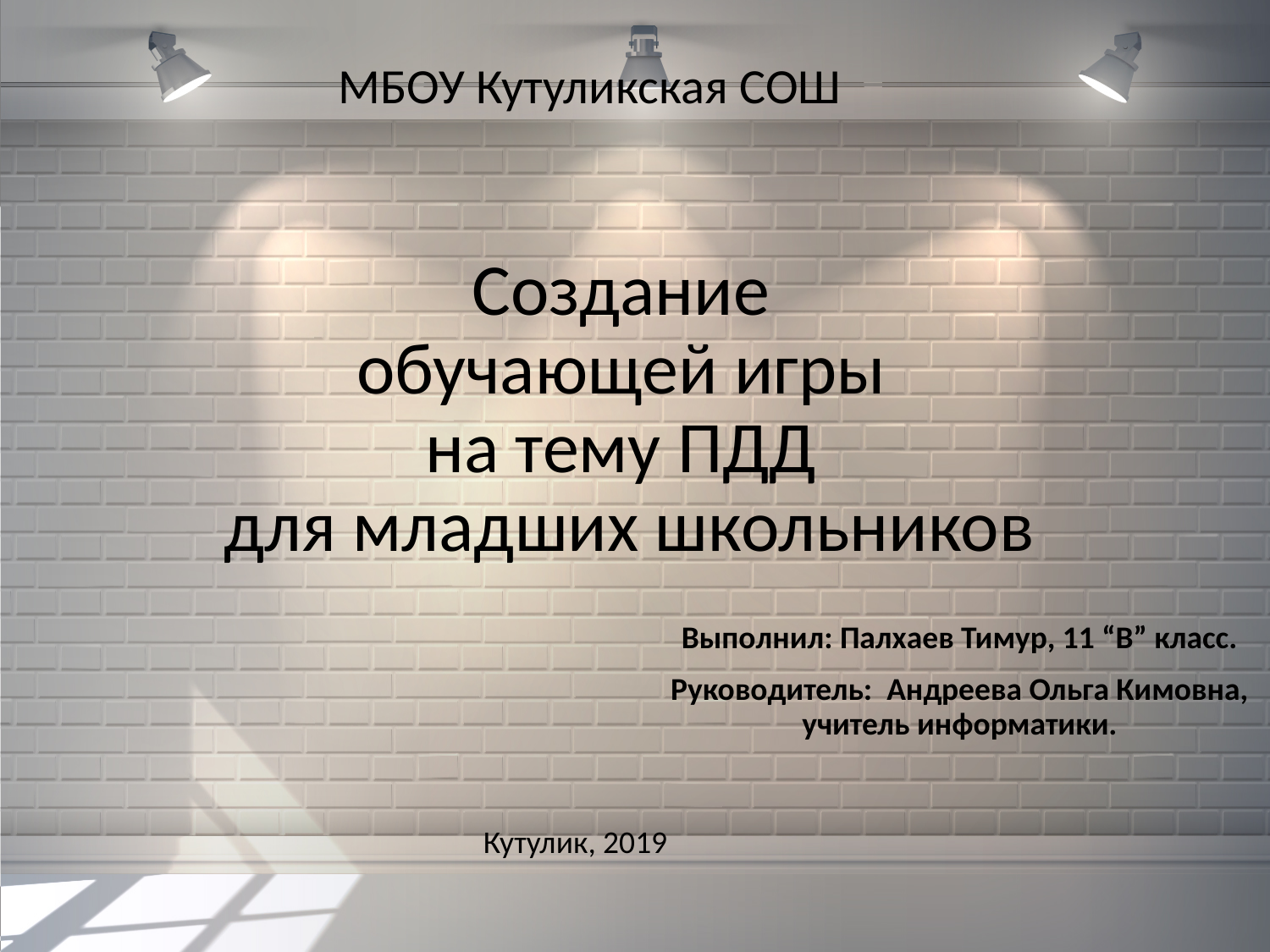

МБОУ Кутуликская СОШ
# Создание обучающей игры на тему ПДД для младших школьников
Выполнил: Палхаев Тимур, 11 “B” класс.
Руководитель:  Андреева Ольга Кимовна, учитель информатики.

Кутулик, 2019